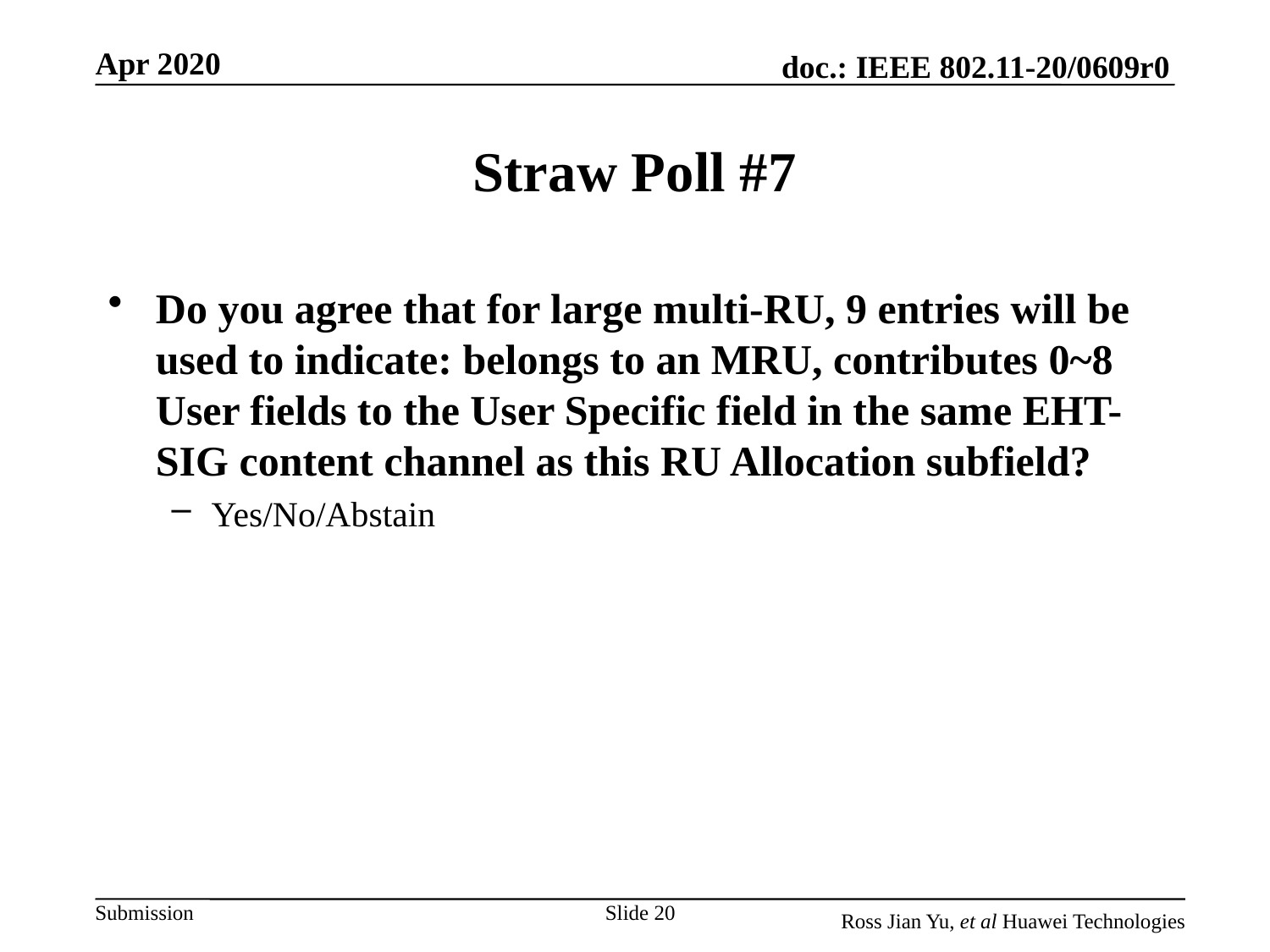

# Straw Poll #7
Do you agree that for large multi-RU, 9 entries will be used to indicate: belongs to an MRU, contributes 0~8 User fields to the User Specific field in the same EHT-SIG content channel as this RU Allocation subfield?
Yes/No/Abstain

Slide 20